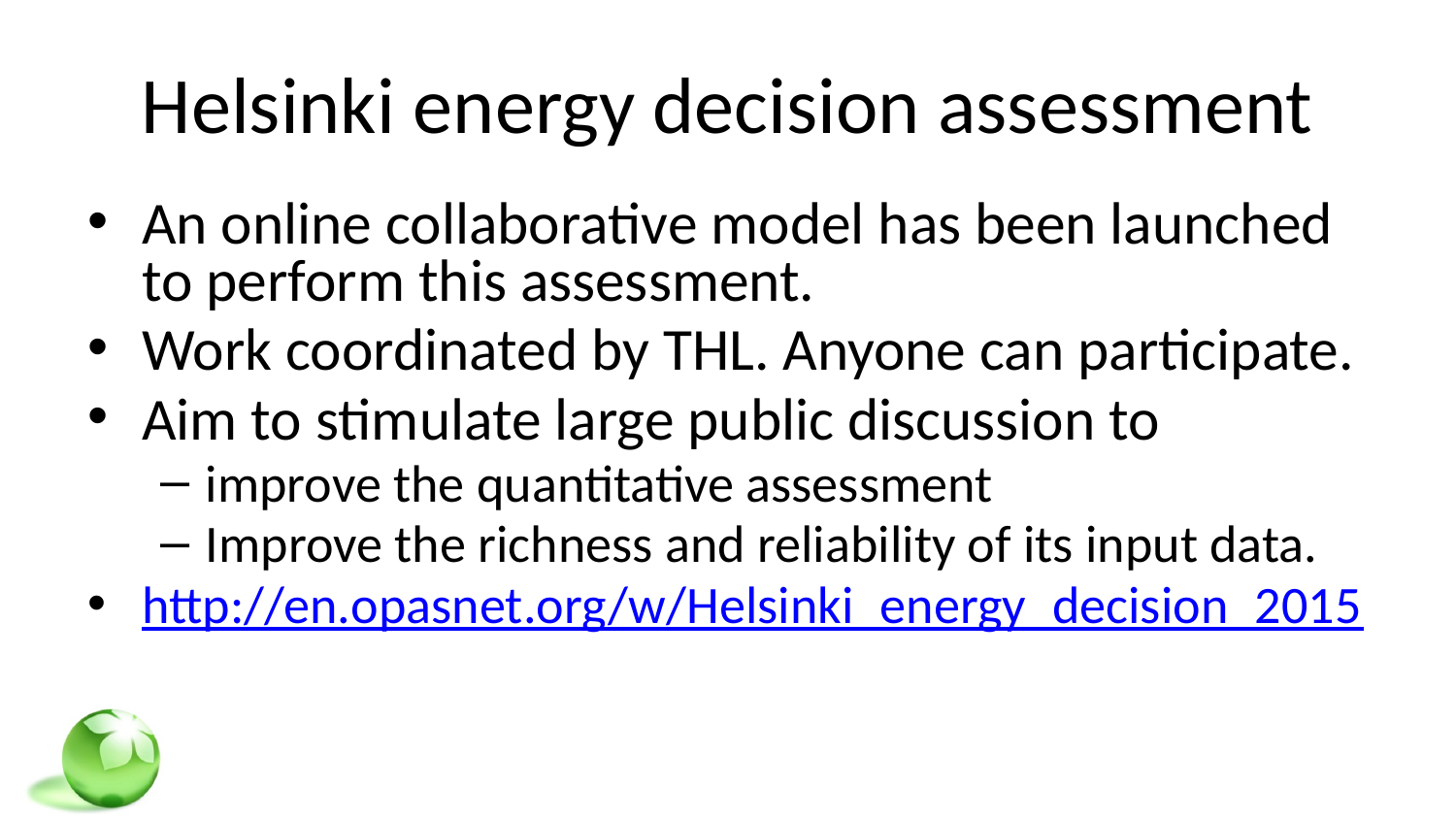

# Helsinki energy decision assessment
An online collaborative model has been launched to perform this assessment.
Work coordinated by THL. Anyone can participate.
Aim to stimulate large public discussion to
improve the quantitative assessment
Improve the richness and reliability of its input data.
http://en.opasnet.org/w/Helsinki_energy_decision_2015